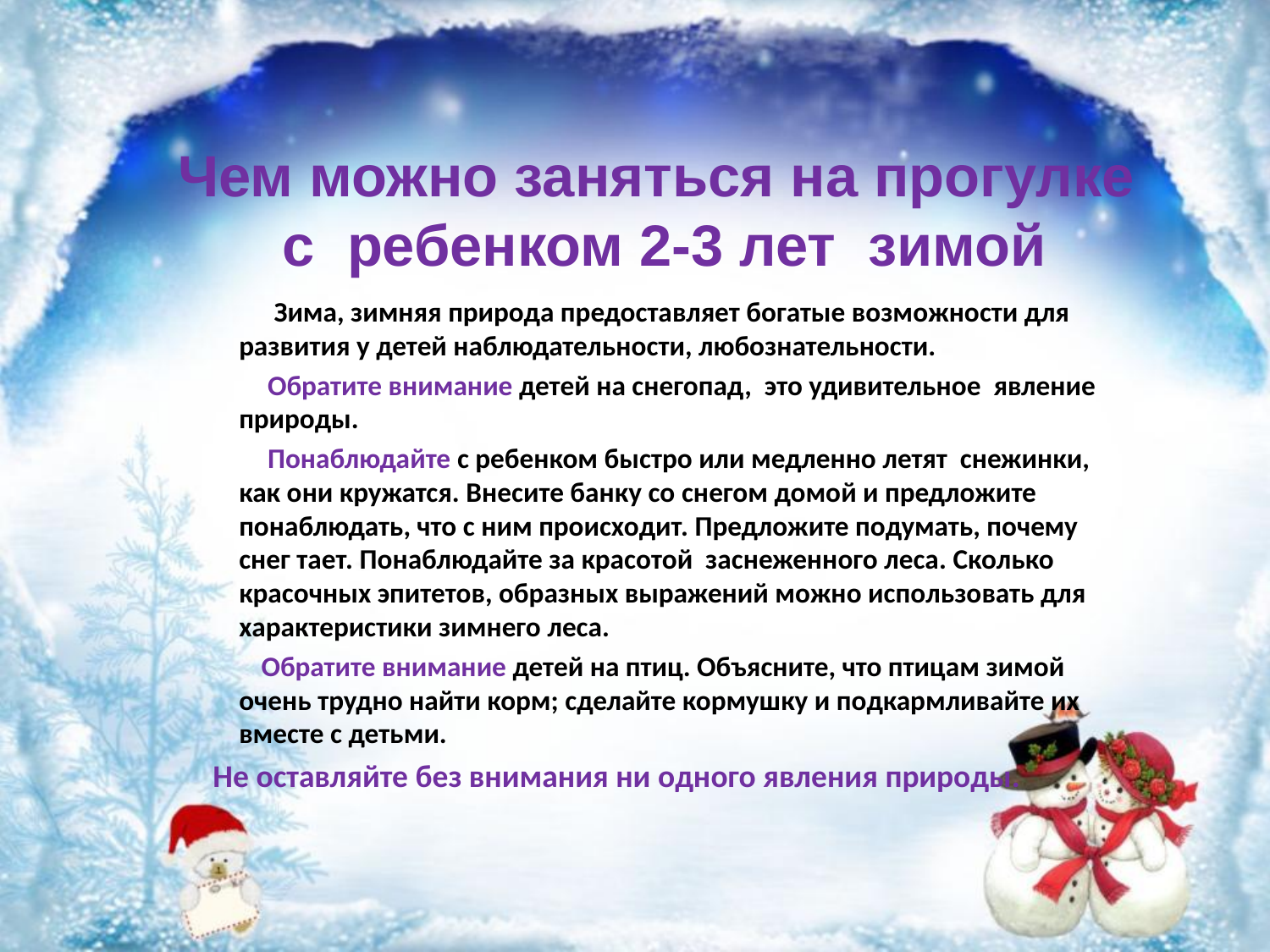

# Чем можно заняться на прогулке с  ребенком 2-3 лет  зимой
             Зима, зимняя природа предоставляет богатые возможности для развития у детей наблюдательности, любознательности.
            Обратите внимание детей на снегопад,  это удивительное  явление природы.
            Понаблюдайте с ребенком быстро или медленно летят  снежинки, как они кружатся. Внесите банку со снегом домой и предложите понаблюдать, что с ним происходит. Предложите подумать, почему снег тает. Понаблюдайте за красотой  заснеженного леса. Сколько красочных эпитетов, образных выражений можно использовать для характеристики зимнего леса.
           Обратите внимание детей на птиц. Объясните, что птицам зимой очень трудно найти корм; сделайте кормушку и подкармливайте их вместе с детьми.
   Не оставляйте без внимания ни одного явления природы.